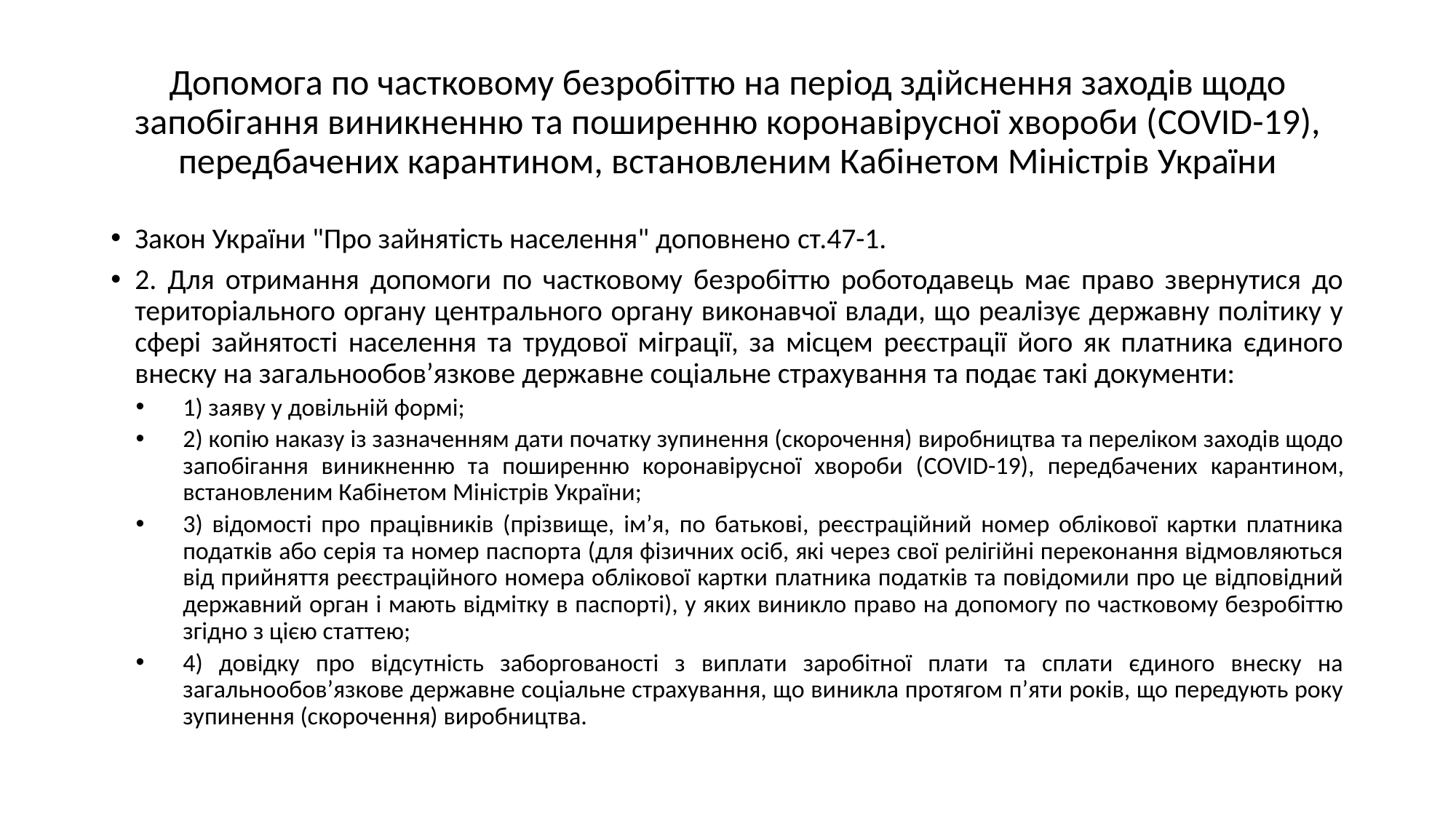

# Допомога по частковому безробіттю на період здійснення заходів щодо запобігання виникненню та поширенню коронавірусної хвороби (COVID-19), передбачених карантином, встановленим Кабінетом Міністрів України
Закон України "Про зайнятість населення" доповнено ст.47-1.
2. Для отримання допомоги по частковому безробіттю роботодавець має право звернутися до територіального органу центрального органу виконавчої влади, що реалізує державну політику у сфері зайнятості населення та трудової міграції, за місцем реєстрації його як платника єдиного внеску на загальнообов’язкове державне соціальне страхування та подає такі документи:
1) заяву у довільній формі;
2) копію наказу із зазначенням дати початку зупинення (скорочення) виробництва та переліком заходів щодо запобігання виникненню та поширенню коронавірусної хвороби (COVID-19), передбачених карантином, встановленим Кабінетом Міністрів України;
3) відомості про працівників (прізвище, ім’я, по батькові, реєстраційний номер облікової картки платника податків або серія та номер паспорта (для фізичних осіб, які через свої релігійні переконання відмовляються від прийняття реєстраційного номера облікової картки платника податків та повідомили про це відповідний державний орган і мають відмітку в паспорті), у яких виникло право на допомогу по частковому безробіттю згідно з цією статтею;
4) довідку про відсутність заборгованості з виплати заробітної плати та сплати єдиного внеску на загальнообов’язкове державне соціальне страхування, що виникла протягом п’яти років, що передують року зупинення (скорочення) виробництва.